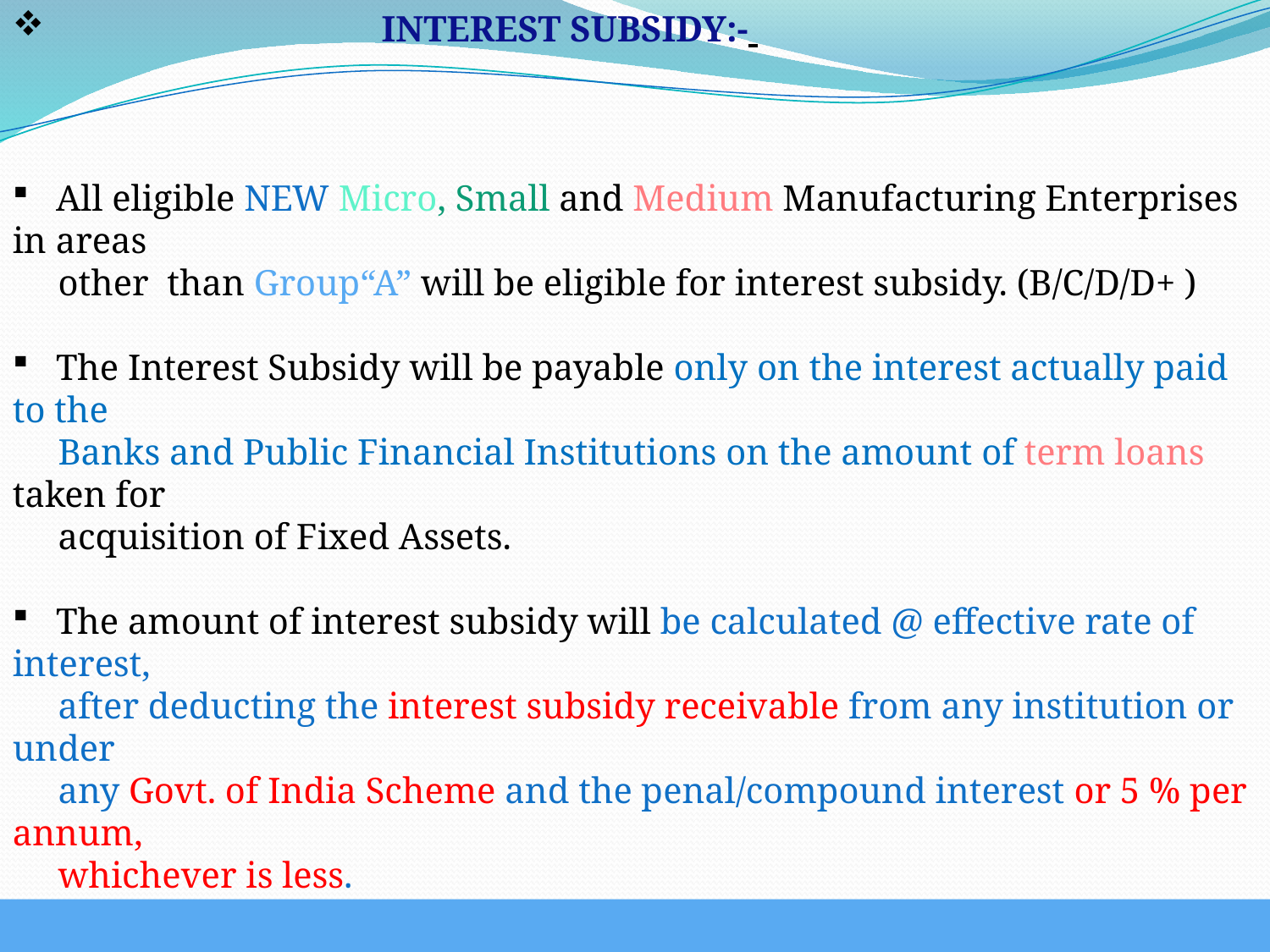

INTEREST SUBSIDY:-

   All eligible NEW Micro, Small and Medium Manufacturing Enterprises in areas
     other  than Group“A” will be eligible for interest subsidy. (B/C/D/D+ )

   The Interest Subsidy will be payable only on the interest actually paid to the
     Banks and Public Financial Institutions on the amount of term loans taken for
     acquisition of Fixed Assets.

   The amount of interest subsidy will be calculated @ effective rate of interest,
     after deducting the interest subsidy receivable from any institution or under
     any Govt. of India Scheme and the penal/compound interest or 5 % per annum,
     whichever is less.

   The quantum of interest subsidy payable every  year will not exceed the bills
     paid for  electricity consumed during the relevant  year.
 WWW.INDUSTRIALSUBSIDY.COM                                   BY CA G.B.MODI